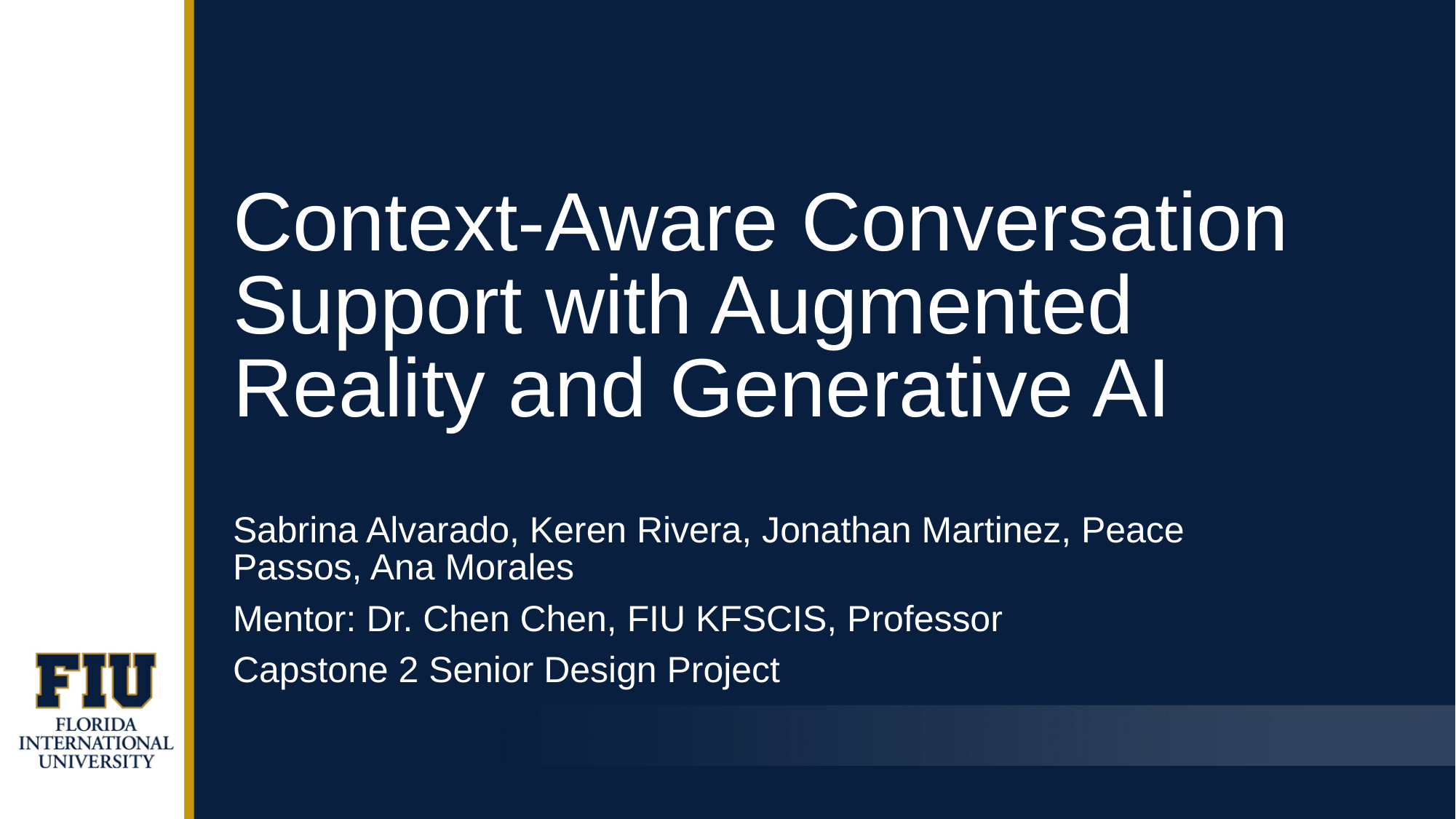

# Context-Aware Conversation Support with Augmented Reality and Generative AI
Sabrina Alvarado, Keren Rivera, Jonathan Martinez, Peace Passos, Ana Morales
Mentor: Dr. Chen Chen, FIU KFSCIS, Professor
Capstone 2 Senior Design Project